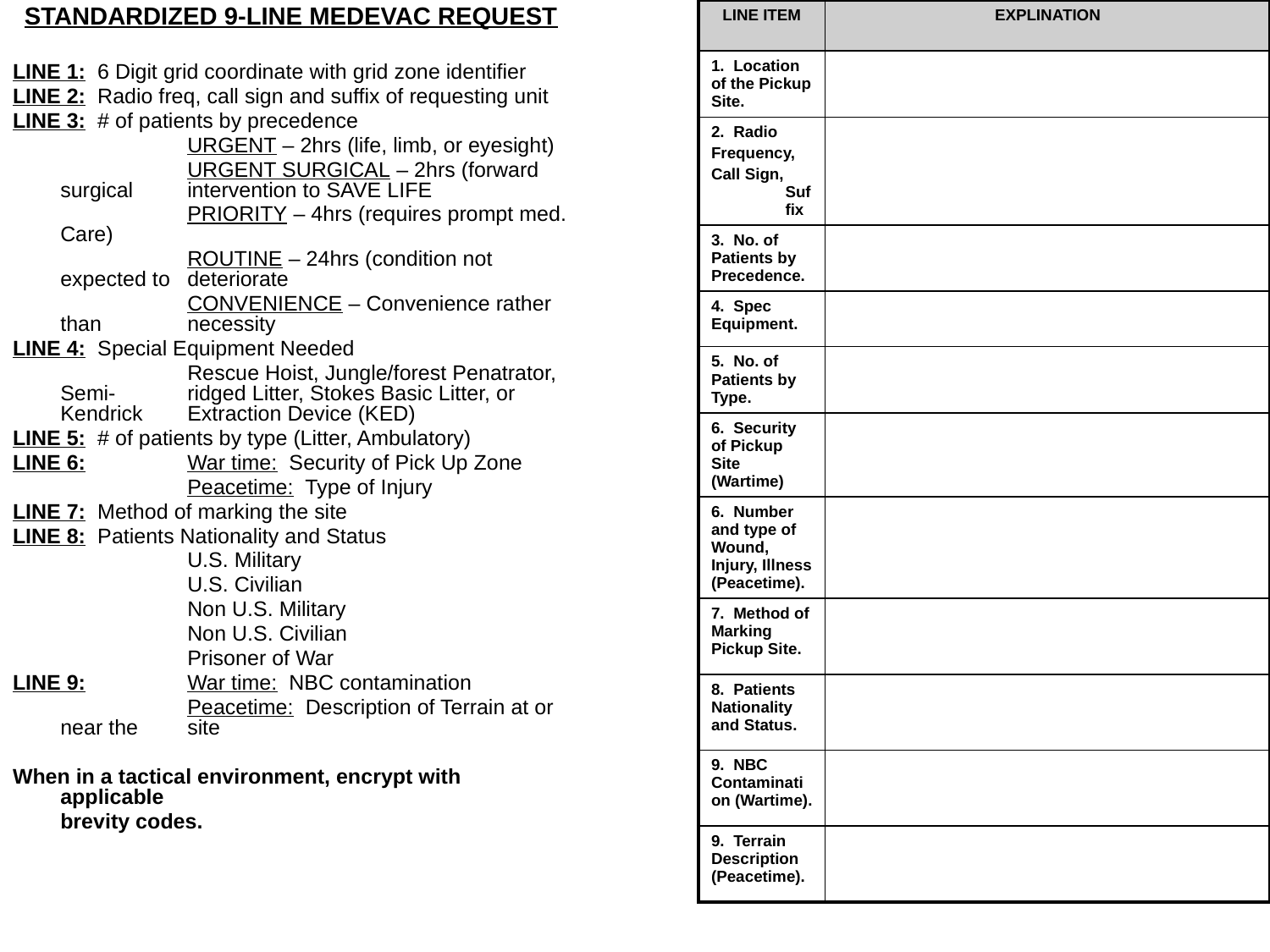

STANDARDIZED 9-LINE MEDEVAC REQUEST

LINE 1:  6 Digit grid coordinate with grid zone identifier
LINE 2:  Radio freq, call sign and suffix of requesting unit
LINE 3:  # of patients by precedence
		URGENT – 2hrs (life, limb, or eyesight)
		URGENT SURGICAL – 2hrs (forward surgical 	intervention to SAVE LIFE
		PRIORITY – 4hrs (requires prompt med. Care)
		ROUTINE – 24hrs (condition not expected to 	deteriorate
		CONVENIENCE – Convenience rather than 	necessity
LINE 4:  Special Equipment Needed
		Rescue Hoist, Jungle/forest Penatrator, Semi-	ridged Litter, Stokes Basic Litter, or Kendrick 	Extraction Device (KED)
LINE 5:  # of patients by type (Litter, Ambulatory)
LINE 6:  	War time:  Security of Pick Up Zone
		Peacetime:  Type of Injury
LINE 7:  Method of marking the site
LINE 8:  Patients Nationality and Status
		U.S. Military
		U.S. Civilian
		Non U.S. Military
		Non U.S. Civilian
		Prisoner of War
LINE 9:  	War time:  NBC contamination
		Peacetime:  Description of Terrain at or near the 	site

When in a tactical environment, encrypt with applicable
	brevity codes.

| LINE ITEM | EXPLINATION |
| --- | --- |
| 1. Location of the Pickup Site. |  |
| 2. Radio Frequency, Call Sign, Suffix |  |
| 3. No. of Patients by Precedence. |  |
| 4. Spec Equipment. |  |
| 5. No. of Patients by Type. |  |
| 6. Security of Pickup Site (Wartime) |  |
| 6. Number and type of Wound, Injury, Illness (Peacetime). |  |
| 7. Method of Marking Pickup Site. |  |
| 8. Patients Nationality and Status. |  |
| 9. NBC Contamination (Wartime). |  |
| 9. Terrain Description (Peacetime). |  |